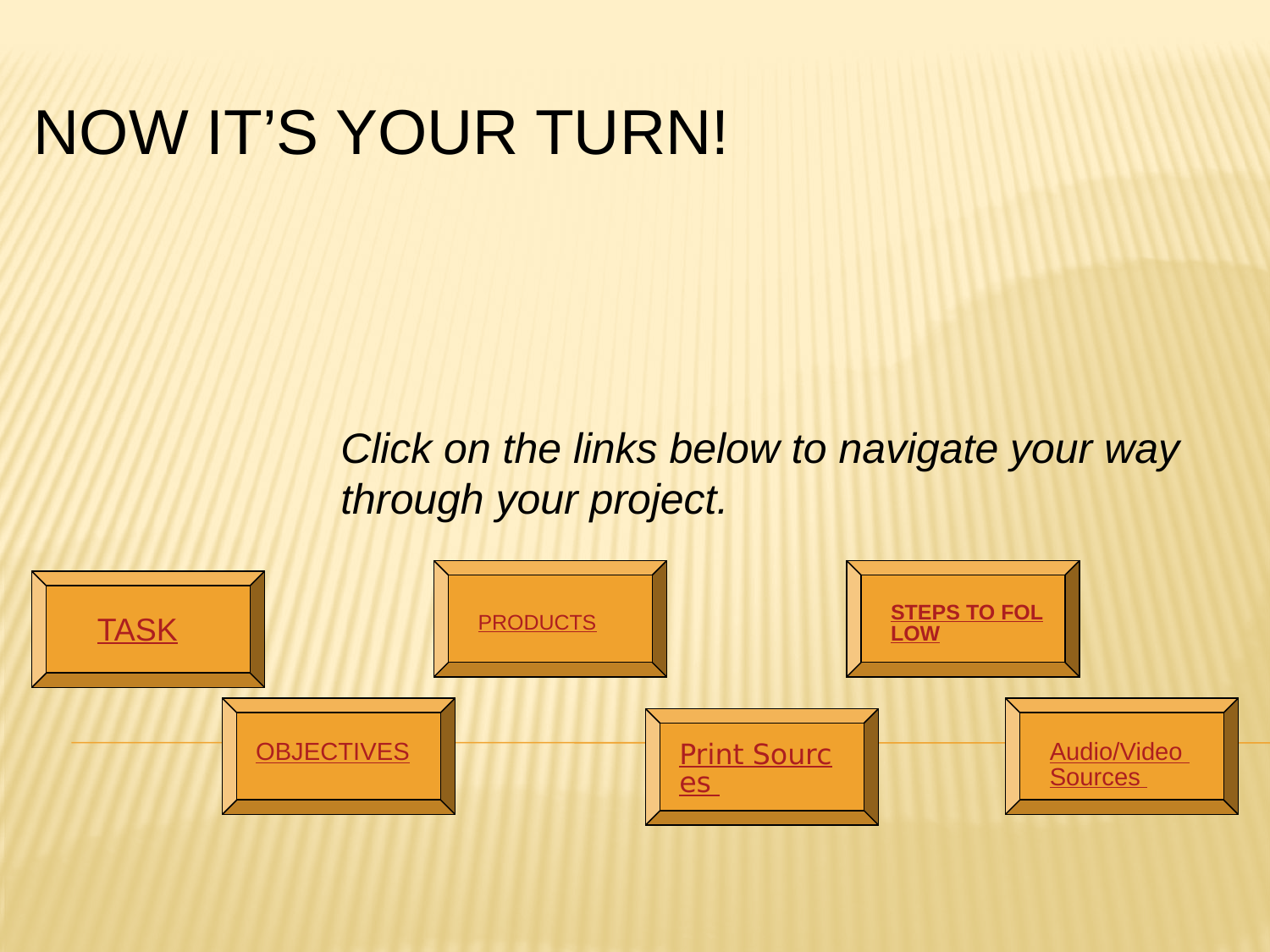

# Now It’s Your Turn!
Click on the links below to navigate your way through your project.

STEPS TO FOLLOW
TASK
PRODUCTS

OBJECTIVES
Print Sources
Audio/Video Sources